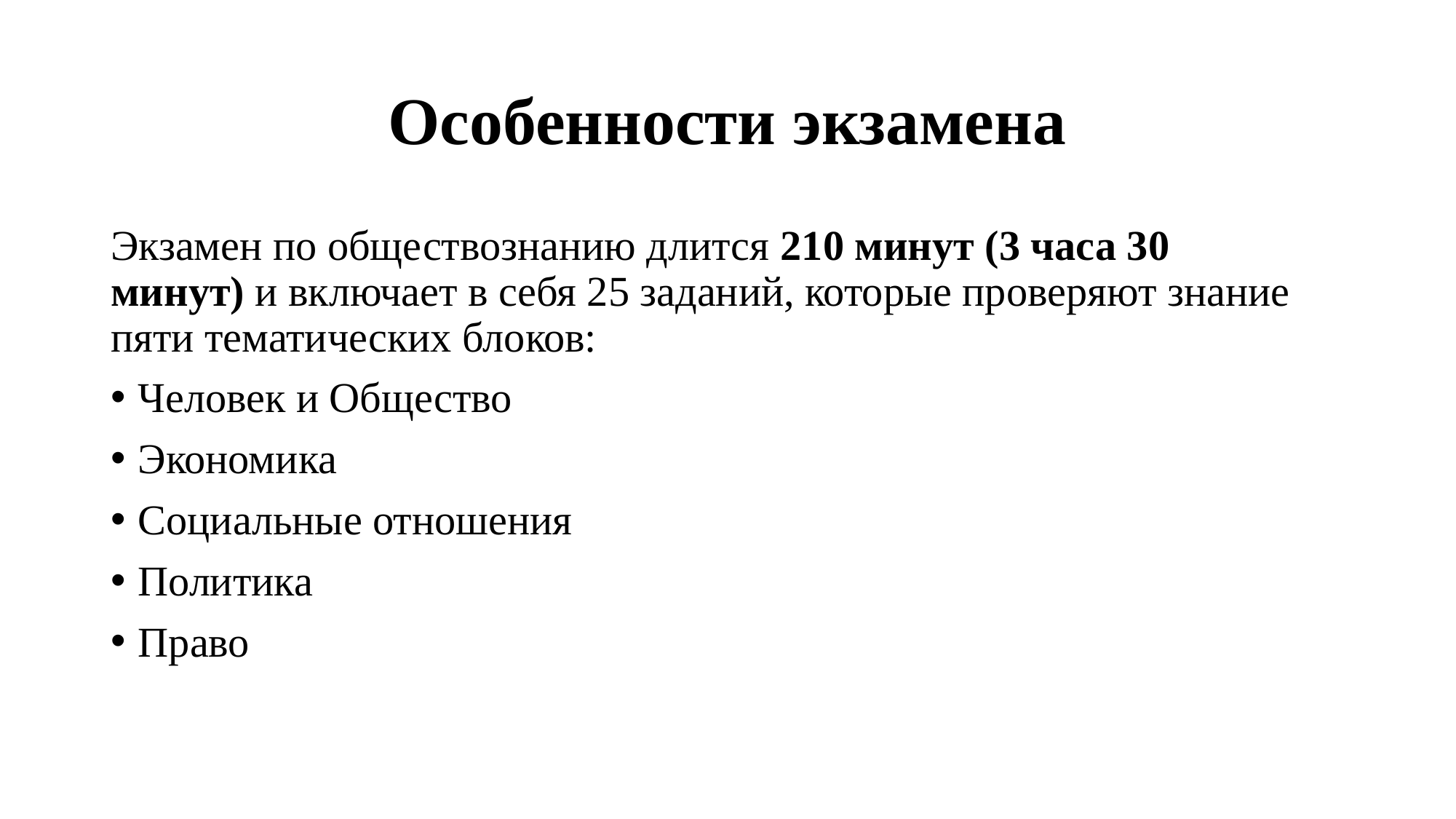

# Особенности экзамена
Экзамен по обществознанию длится 210 минут (3 часа 30 минут) и включает в себя 25 заданий, которые проверяют знание пяти тематических блоков:
Человек и Общество
Экономика
Социальные отношения
Политика
Право